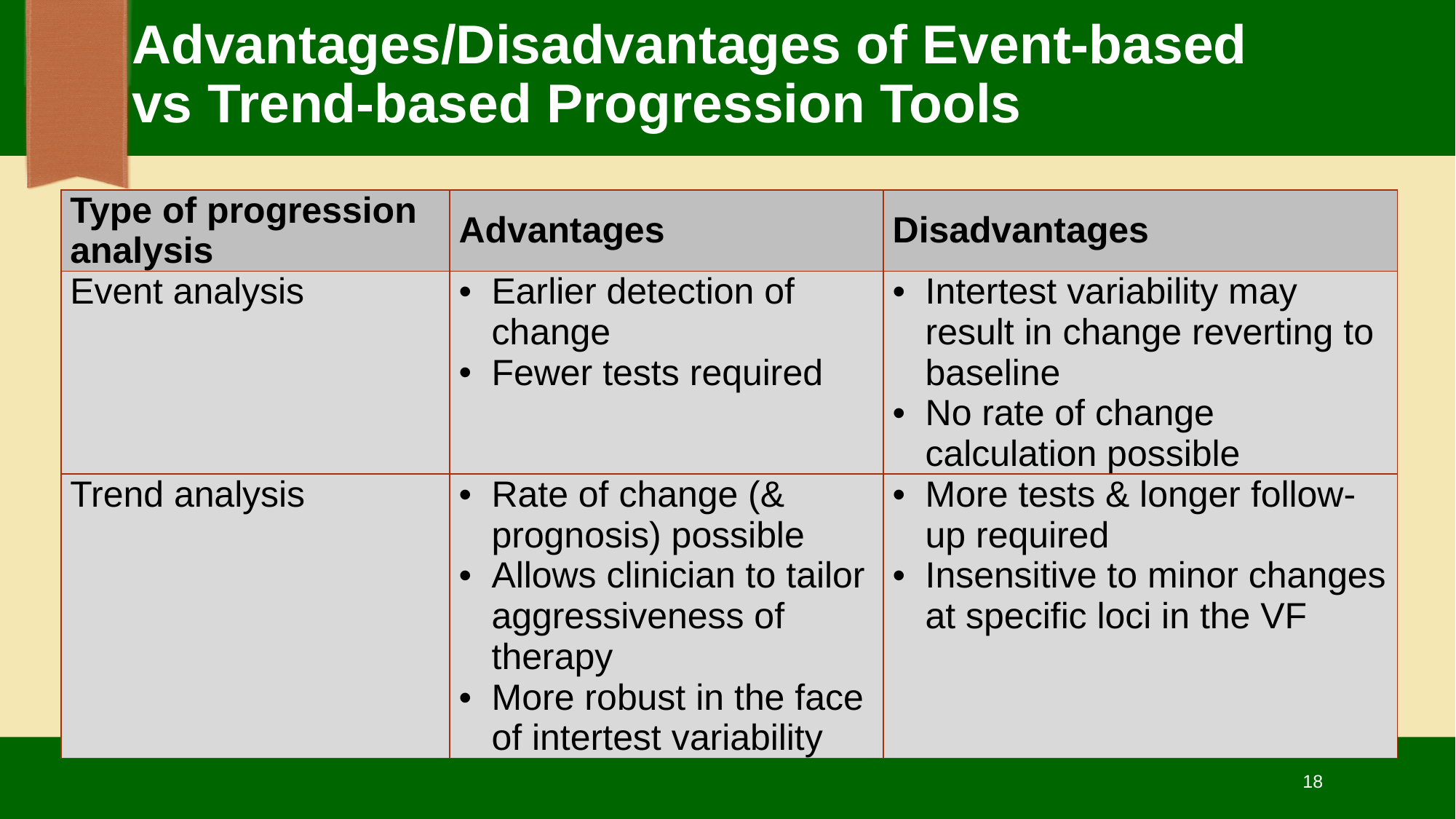

# Advantages/Disadvantages of Event-based vs Trend-based Progression Tools
| Type of progression analysis | Advantages | Disadvantages |
| --- | --- | --- |
| Event analysis | Earlier detection of change Fewer tests required | Intertest variability may result in change reverting to baseline No rate of change calculation possible |
| Trend analysis | Rate of change (& prognosis) possible Allows clinician to tailor aggressiveness of therapy More robust in the face of intertest variability | More tests & longer follow-up required Insensitive to minor changes at specific loci in the VF |
18